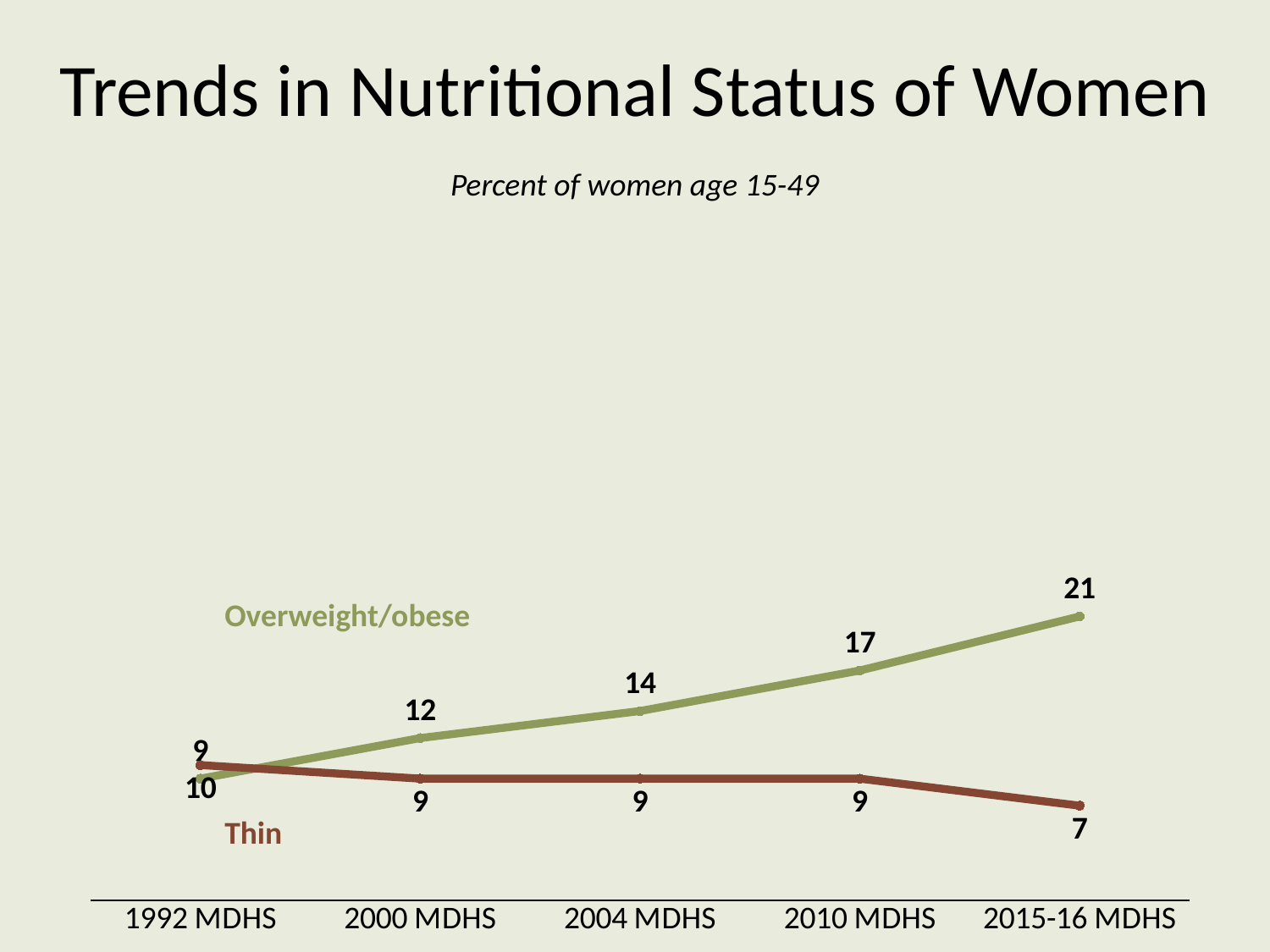

# Trends in Nutritional Status of Women
Percent of women age 15-49

### Chart

| Category | Overweight/obese | Thin |
|---|---|---|
| 1992 MDHS | 9.0 | 10.0 |
| 2000 MDHS | 12.0 | 9.0 |
| 2004 MDHS | 14.0 | 9.0 |
| 2010 MDHS | 17.0 | 9.0 |
| 2015-16 MDHS | 21.0 | 7.0 |
Overweight/obese
Thin